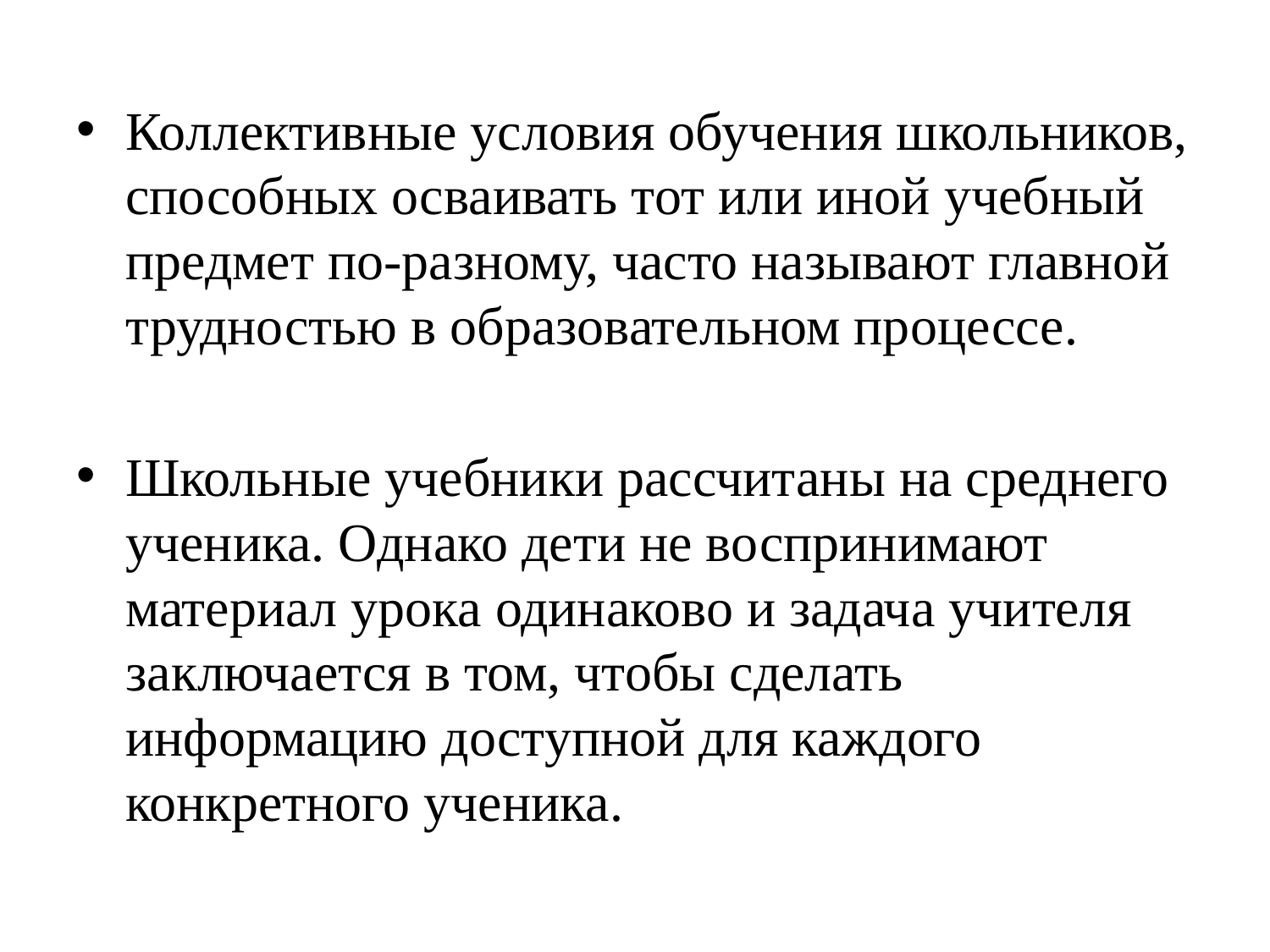

#
Коллективные условия обучения школьников, способных осваивать тот или иной учебный предмет по-разному, часто называют главной трудностью в образовательном процессе.

Школьные учебники рассчитаны на среднего ученика. Однако дети не воспринимают материал урока одинаково и задача учителя заключается в том, чтобы сделать информацию доступной для каждого конкретного ученика.